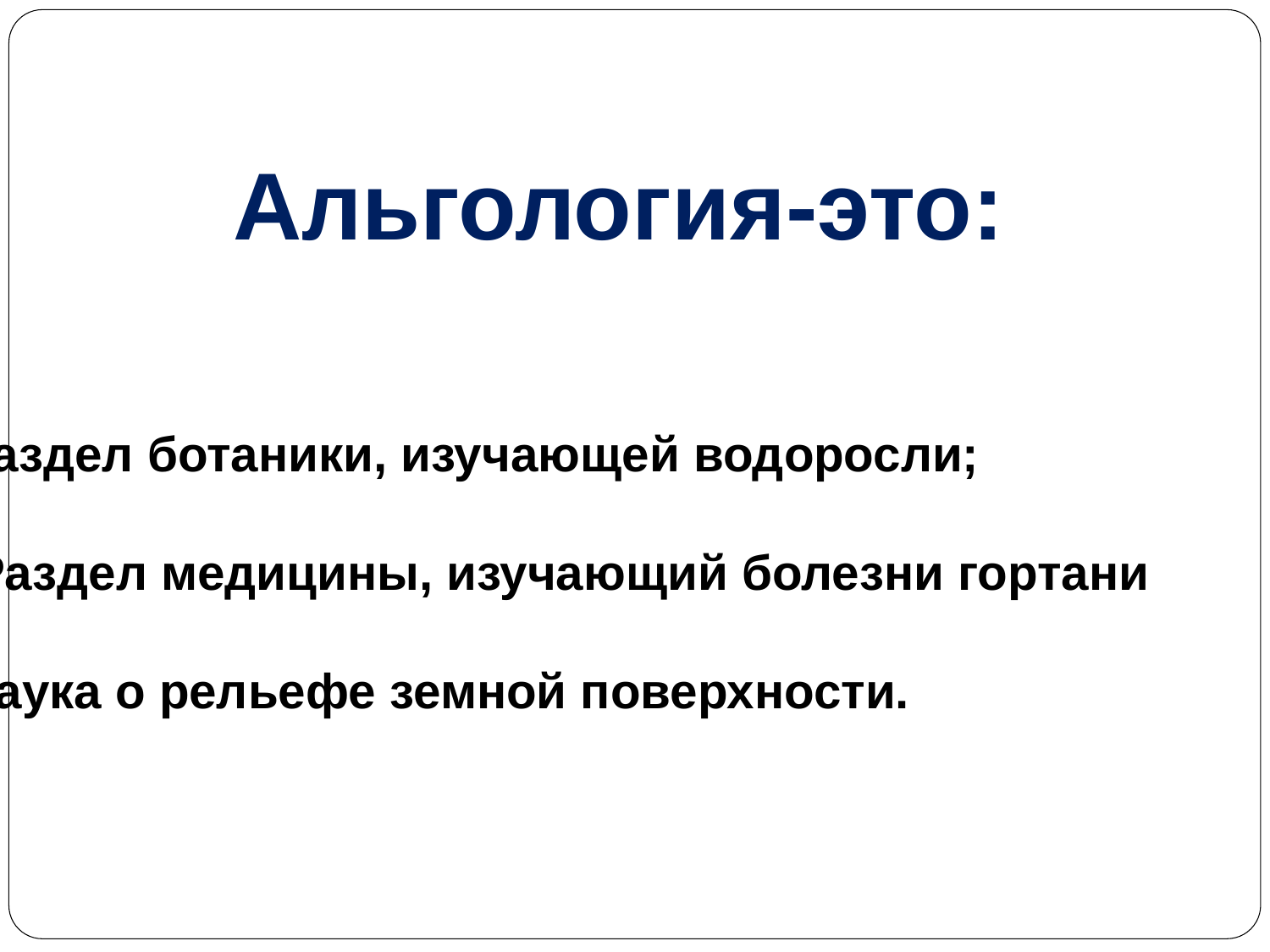

Альгология-это:
Раздел ботаники, изучающей водоросли;
 Раздел медицины, изучающий болезни гортани
Наука о рельефе земной поверхности.